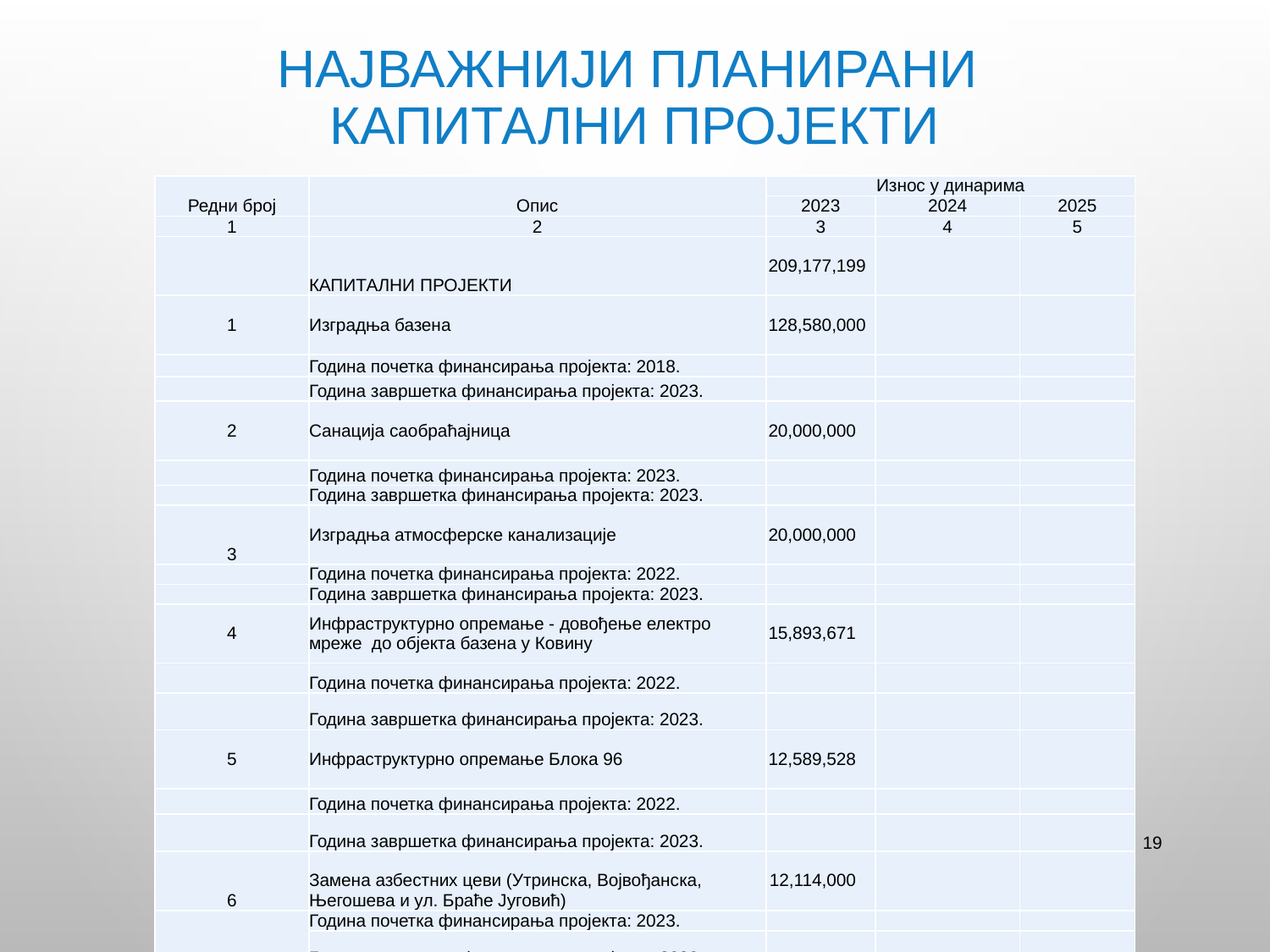

# Најважнији планирани капитални пројекти
| Редни број | Опис | Износ у динарима |  |  |
| --- | --- | --- | --- | --- |
|  |  | 2023 | 2024 | 2025 |
| 1 | 2 | 3 | 4 | 5 |
|  | КАПИТАЛНИ ПРОЈЕКТИ | 209,177,199 |  |  |
| 1 | Изградња базена | 128,580,000 |  |  |
|  | Година почетка финансирања пројекта: 2018. |  |  |  |
|  | Година завршетка финансирања пројекта: 2023. |  |  |  |
| 2 | Санација саобраћајница | 20,000,000 |  |  |
|  | Година почетка финансирања пројекта: 2023. |  |  |  |
|  | Година завршетка финансирања пројекта: 2023. |  |  |  |
| 3 | Изградња атмосферске канализације | 20,000,000 |  |  |
|  | Година почетка финансирања пројекта: 2022. |  |  |  |
|  | Година завршетка финансирања пројекта: 2023. |  |  |  |
| 4 | Инфраструктурно опремање - довођење електро мреже до објекта базена у Ковину | 15,893,671 |  |  |
|  | Година почетка финансирања пројекта: 2022. |  |  |  |
|  | Година завршетка финансирања пројекта: 2023. |  |  |  |
| 5 | Инфраструктурно опремање Блока 96 | 12,589,528 |  |  |
|  | Година почетка финансирања пројекта: 2022. |  |  |  |
|  | Година завршетка финансирања пројекта: 2023. |  |  |  |
| 6 | Замена азбестних цеви (Утринска, Војвођанска, Његошева и ул. Браће Југовић) | 12,114,000 |  |  |
|  | Година почетка финансирања пројекта: 2023. |  |  |  |
|  | Година завршетка финансирања пројекта: 2023. |  |  |  |
19